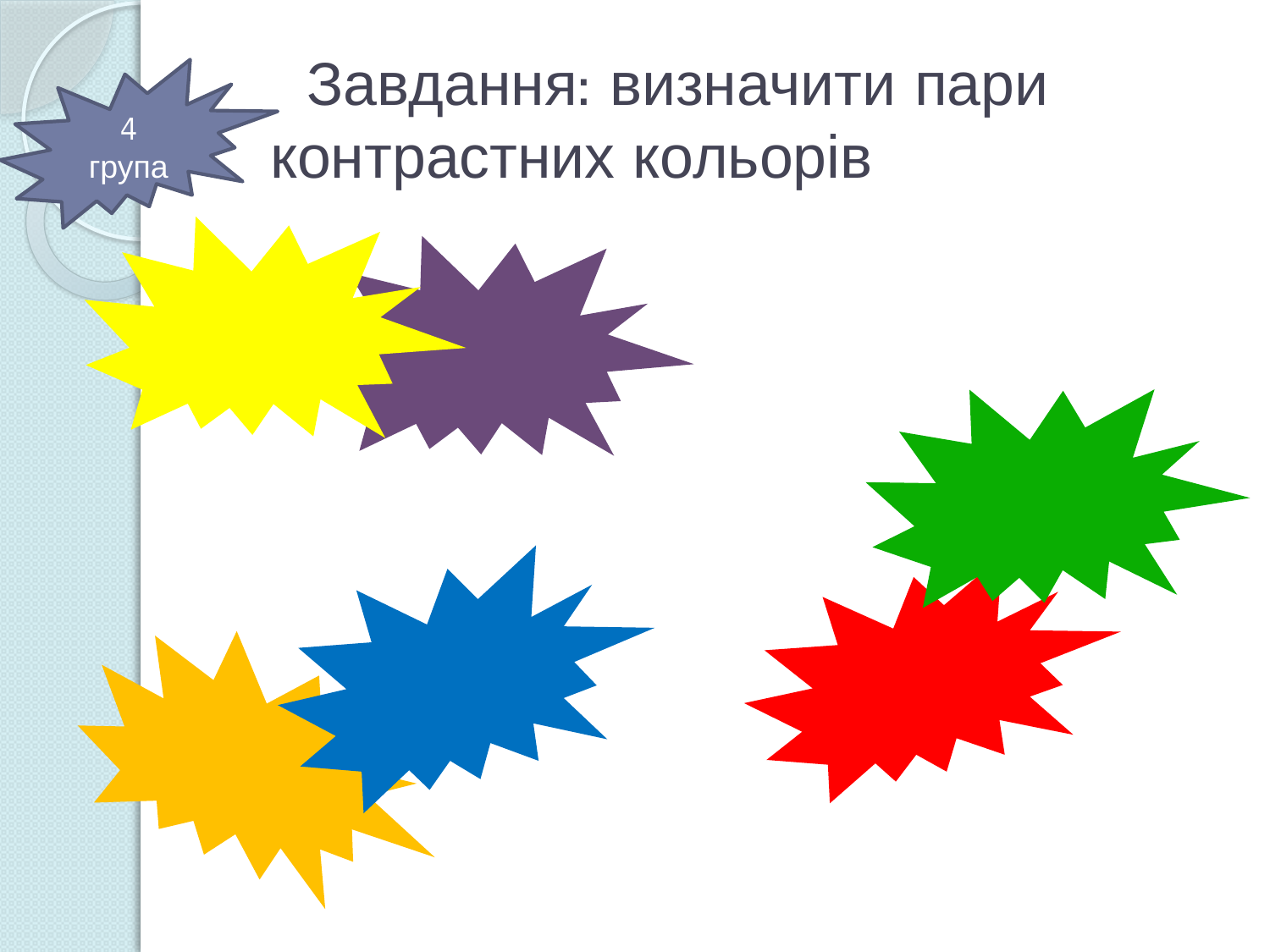

# Завдання: визначити пари контрастних кольорів
4 група